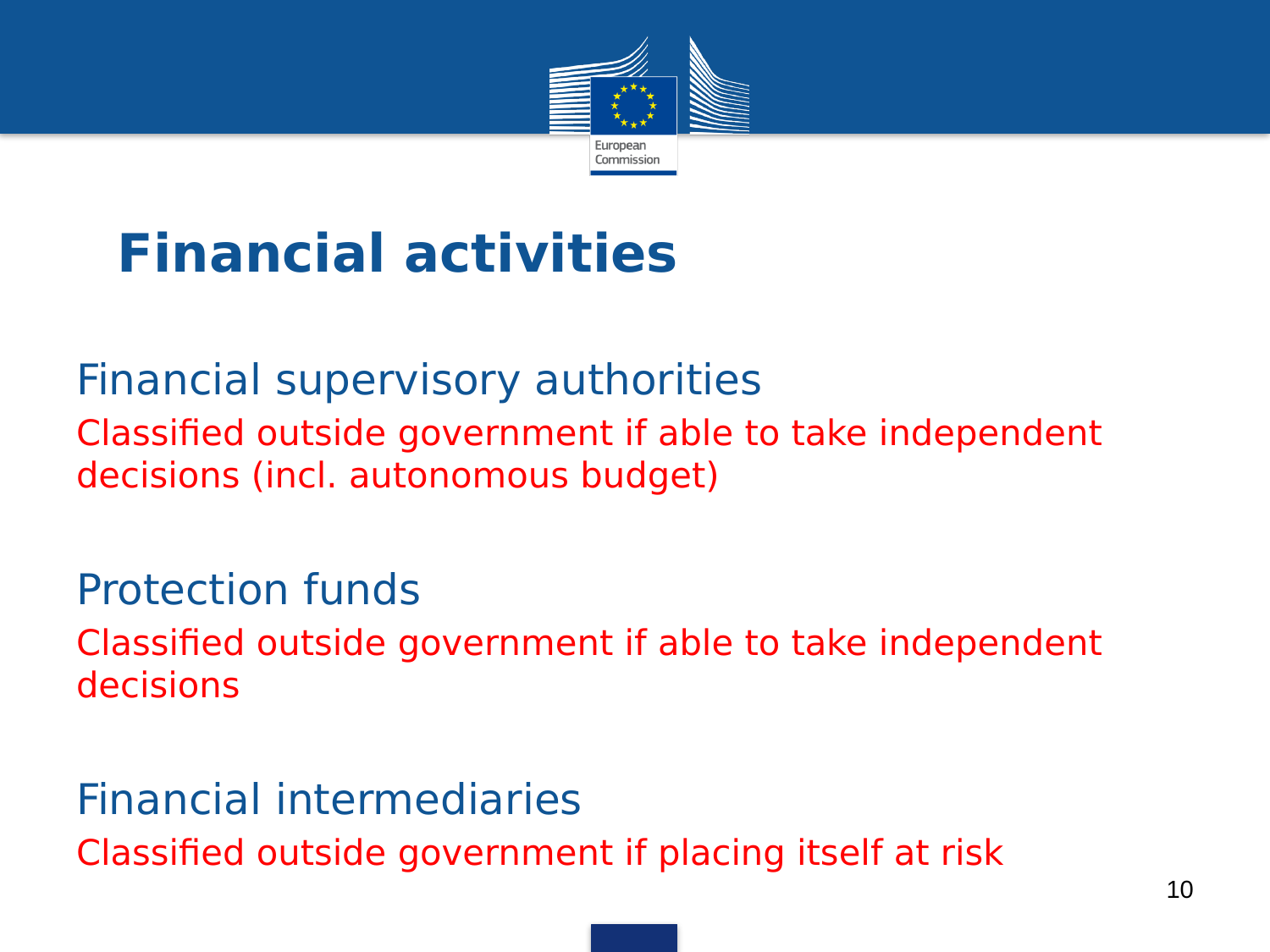

# Financial activities
Financial supervisory authorities
Classified outside government if able to take independent decisions (incl. autonomous budget)

Protection funds
Classified outside government if able to take independent decisions

Financial intermediaries
Classified outside government if placing itself at risk
10